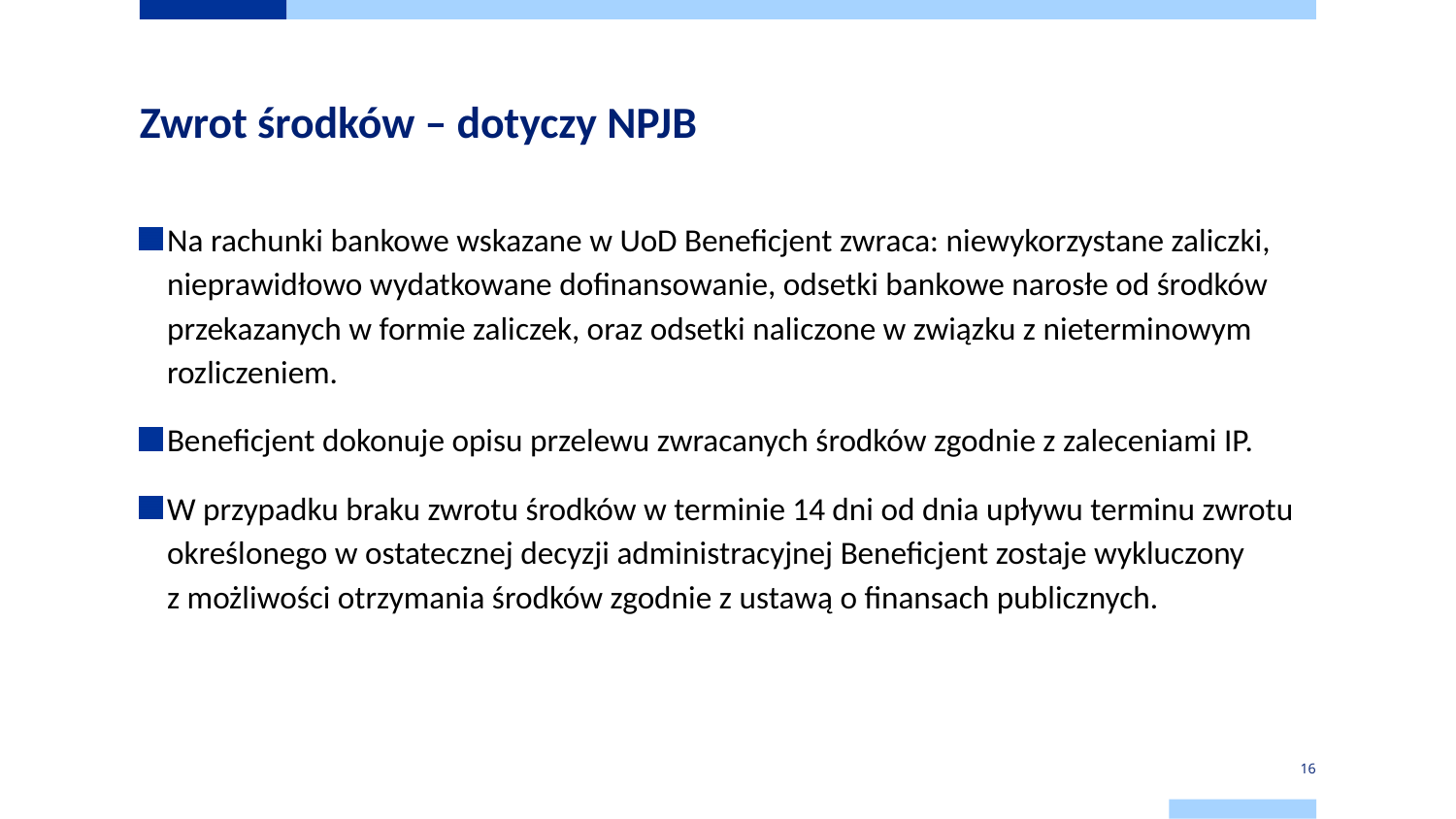

# Zwrot środków – dotyczy NPJB

Na rachunki bankowe wskazane w UoD Beneficjent zwraca: niewykorzystane zaliczki, nieprawidłowo wydatkowane dofinansowanie, odsetki bankowe narosłe od środków przekazanych w formie zaliczek, oraz odsetki naliczone w związku z nieterminowym rozliczeniem.
Beneficjent dokonuje opisu przelewu zwracanych środków zgodnie z zaleceniami IP.
W przypadku braku zwrotu środków w terminie 14 dni od dnia upływu terminu zwrotu określonego w ostatecznej decyzji administracyjnej Beneficjent zostaje wykluczony
z możliwości otrzymania środków zgodnie z ustawą o finansach publicznych.
16